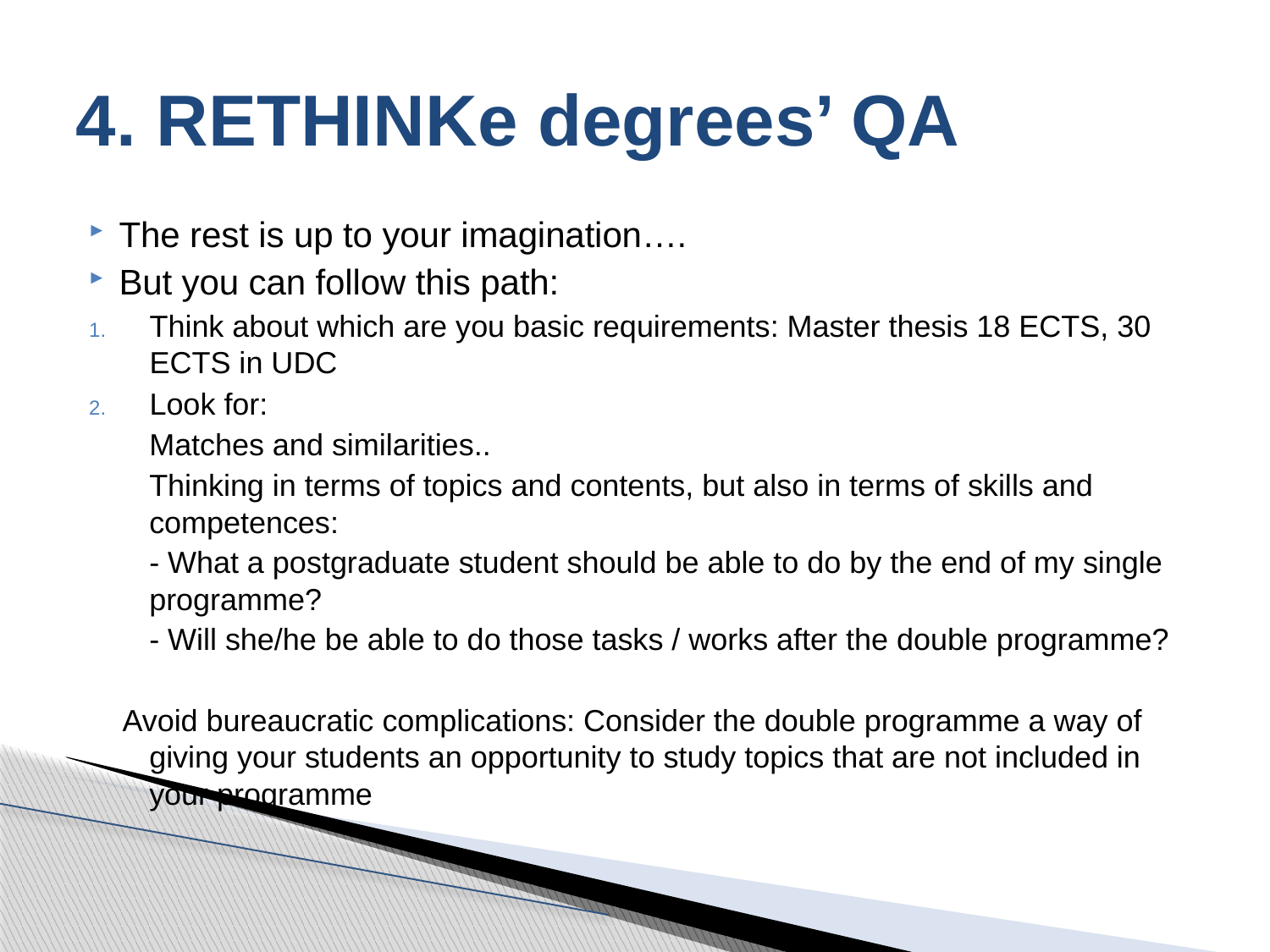

# 4. RETHINKe degrees’ QA
The rest is up to your imagination….
But you can follow this path:
Think about which are you basic requirements: Master thesis 18 ECTS, 30 ECTS in UDC
Look for:
	Matches and similarities..
	Thinking in terms of topics and contents, but also in terms of skills and competences:
	- What a postgraduate student should be able to do by the end of my single programme?
	- Will she/he be able to do those tasks / works after the double programme?

Avoid bureaucratic complications: Consider the double programme a way of giving your students an opportunity to study topics that are not included in your programme